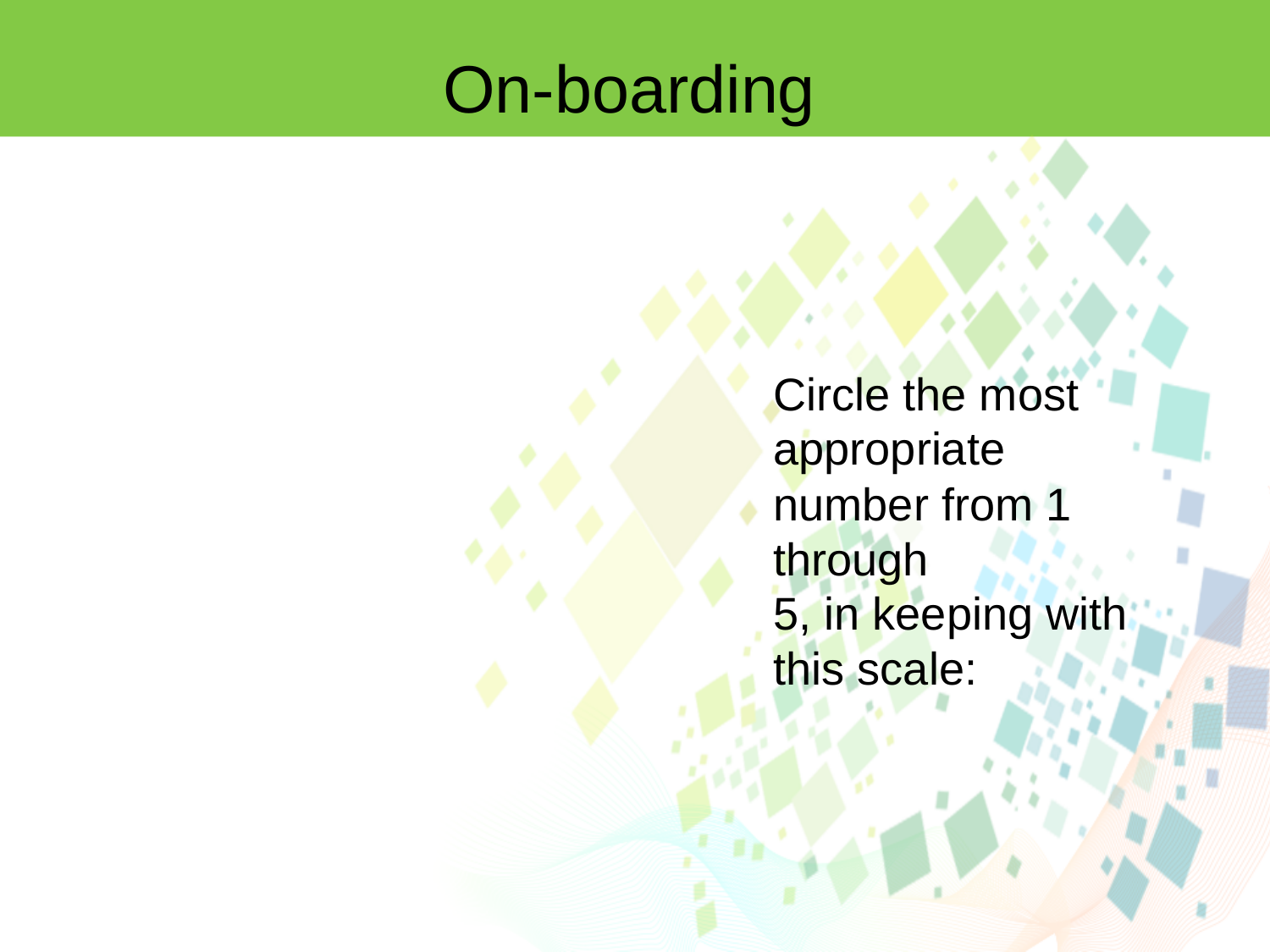

On-boarding
Circle the most appropriate number from 1 through
5, in keeping with this scale: